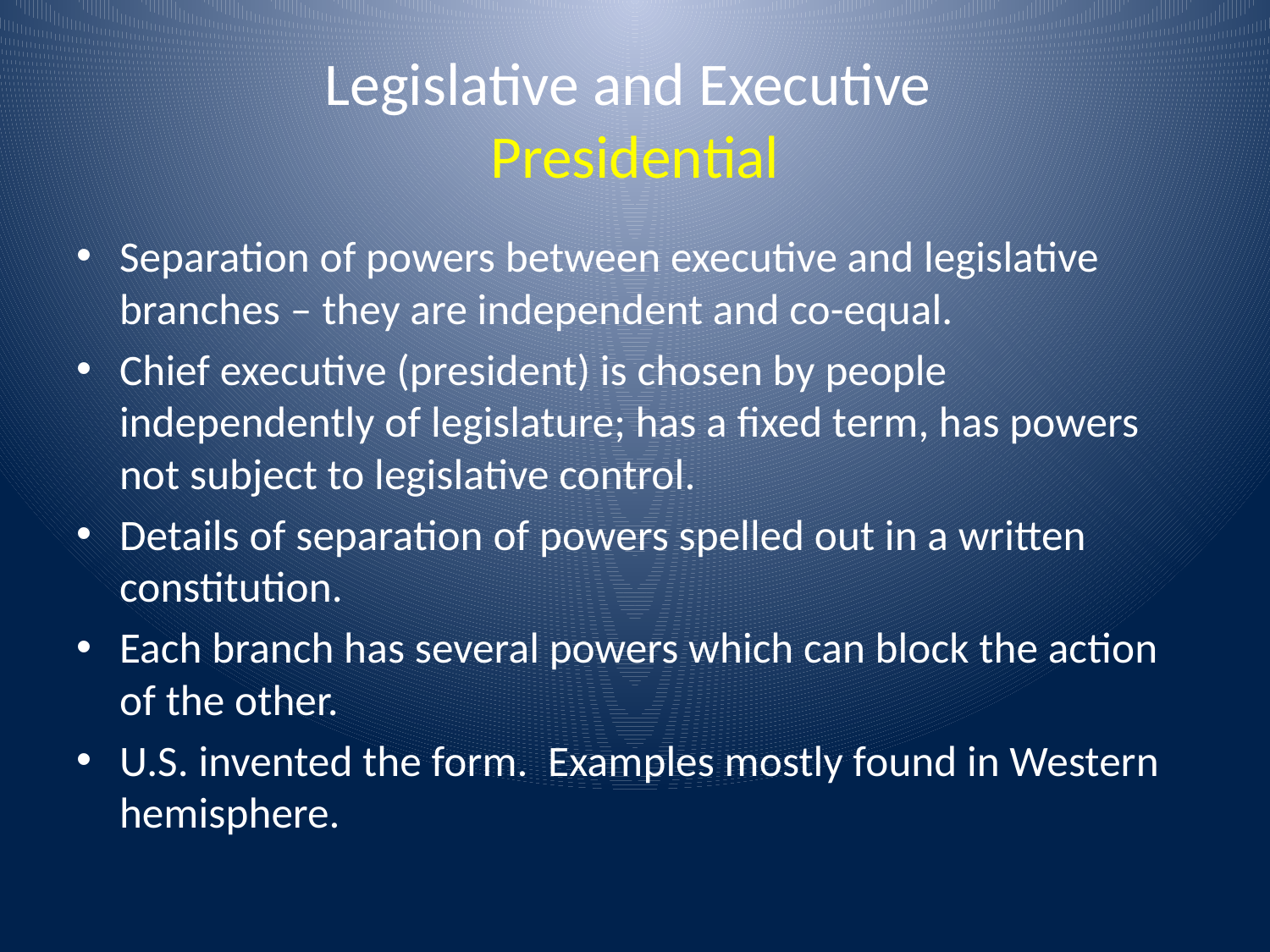

# Legislative and Executive Presidential
Separation of powers between executive and legislative branches – they are independent and co-equal.
Chief executive (president) is chosen by people independently of legislature; has a fixed term, has powers not subject to legislative control.
Details of separation of powers spelled out in a written constitution.
Each branch has several powers which can block the action of the other.
U.S. invented the form.  Examples mostly found in Western hemisphere.